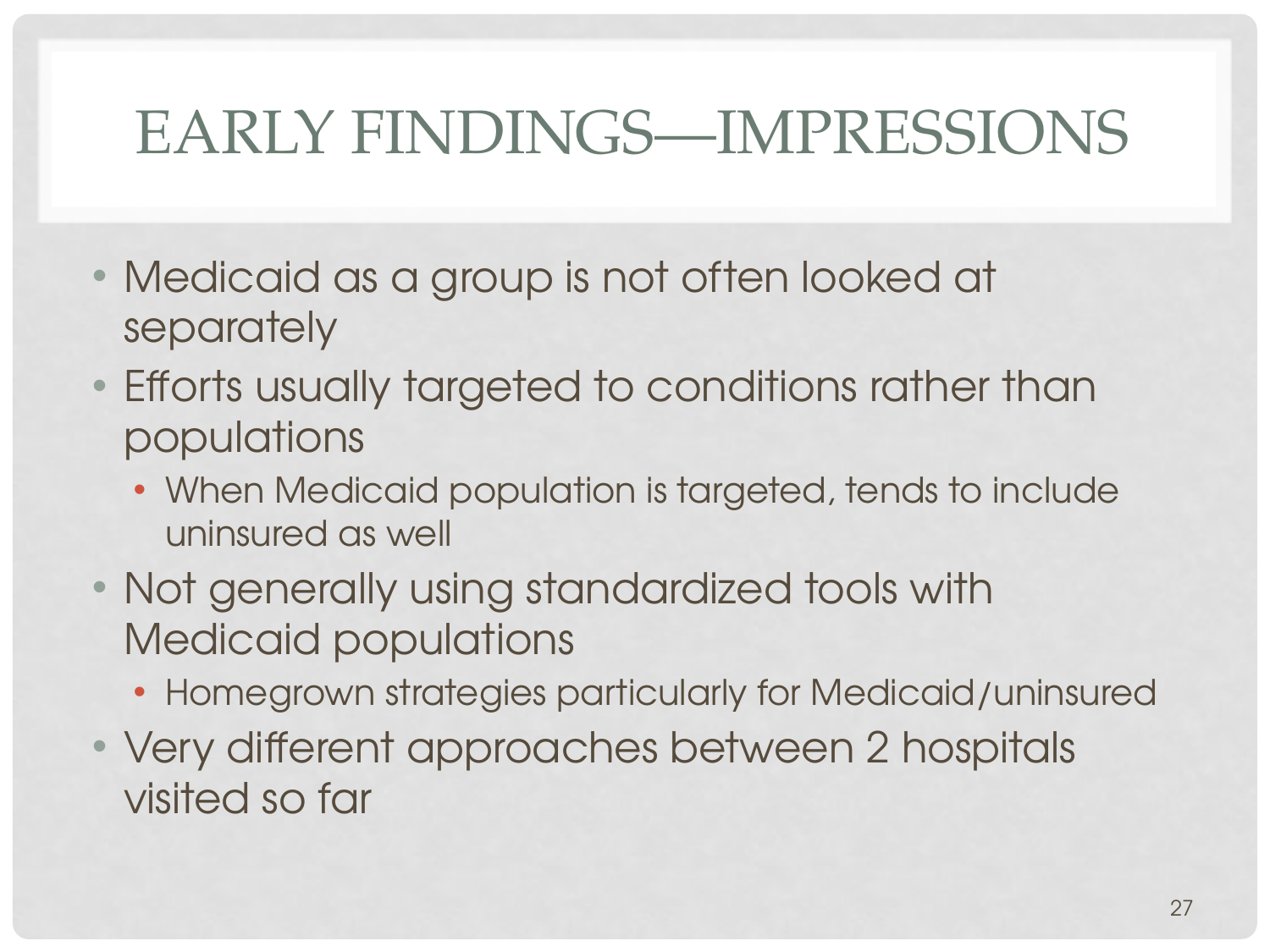

# Early FINDINGS—impressions
Medicaid as a group is not often looked at separately
Efforts usually targeted to conditions rather than populations
When Medicaid population is targeted, tends to include uninsured as well
Not generally using standardized tools with Medicaid populations
Homegrown strategies particularly for Medicaid/uninsured
Very different approaches between 2 hospitals visited so far
27